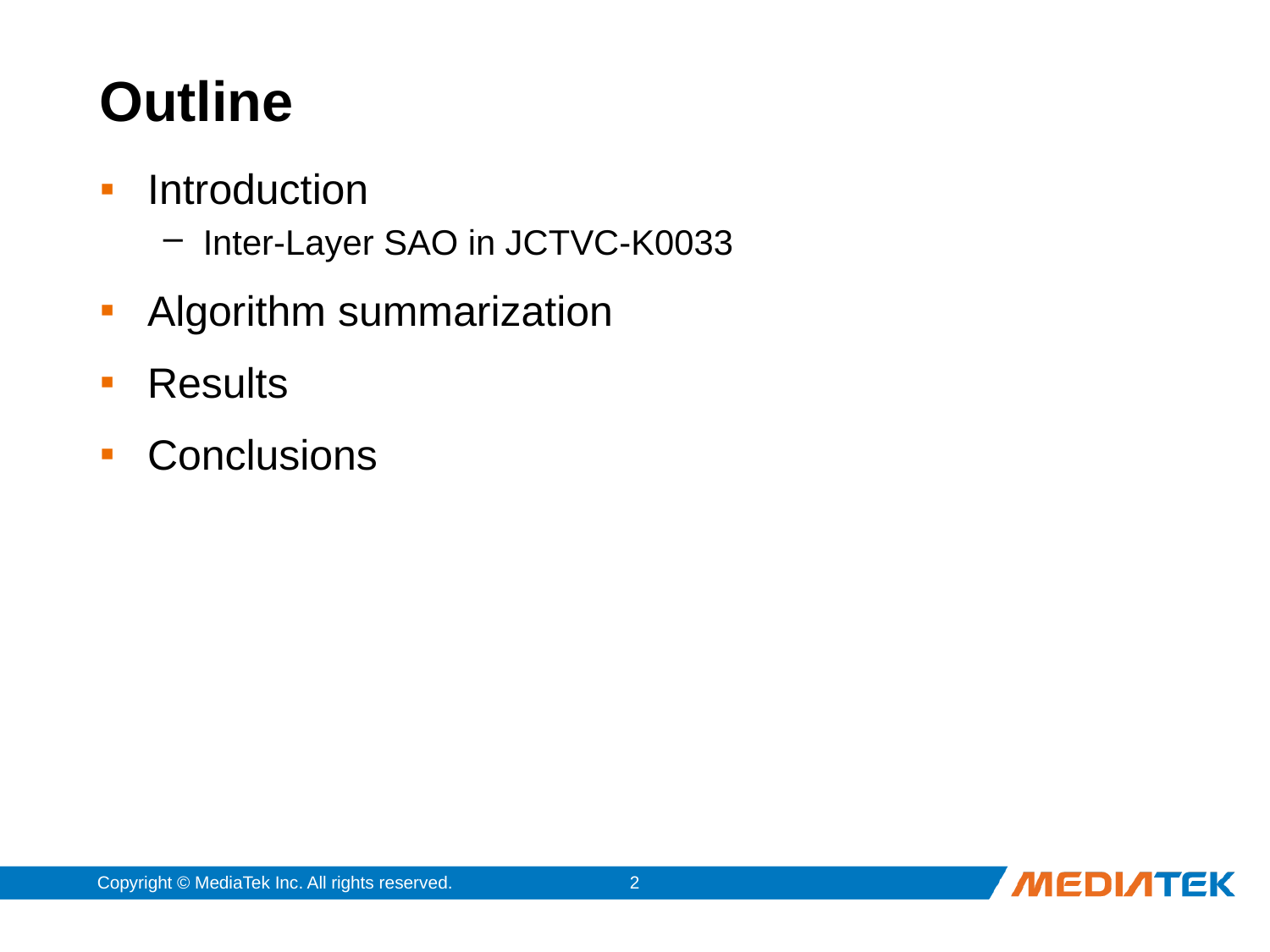

# Outline
Introduction
Inter-Layer SAO in JCTVC-K0033
Algorithm summarization
Results
Conclusions
Copyright © MediaTek Inc. All rights reserved.
2